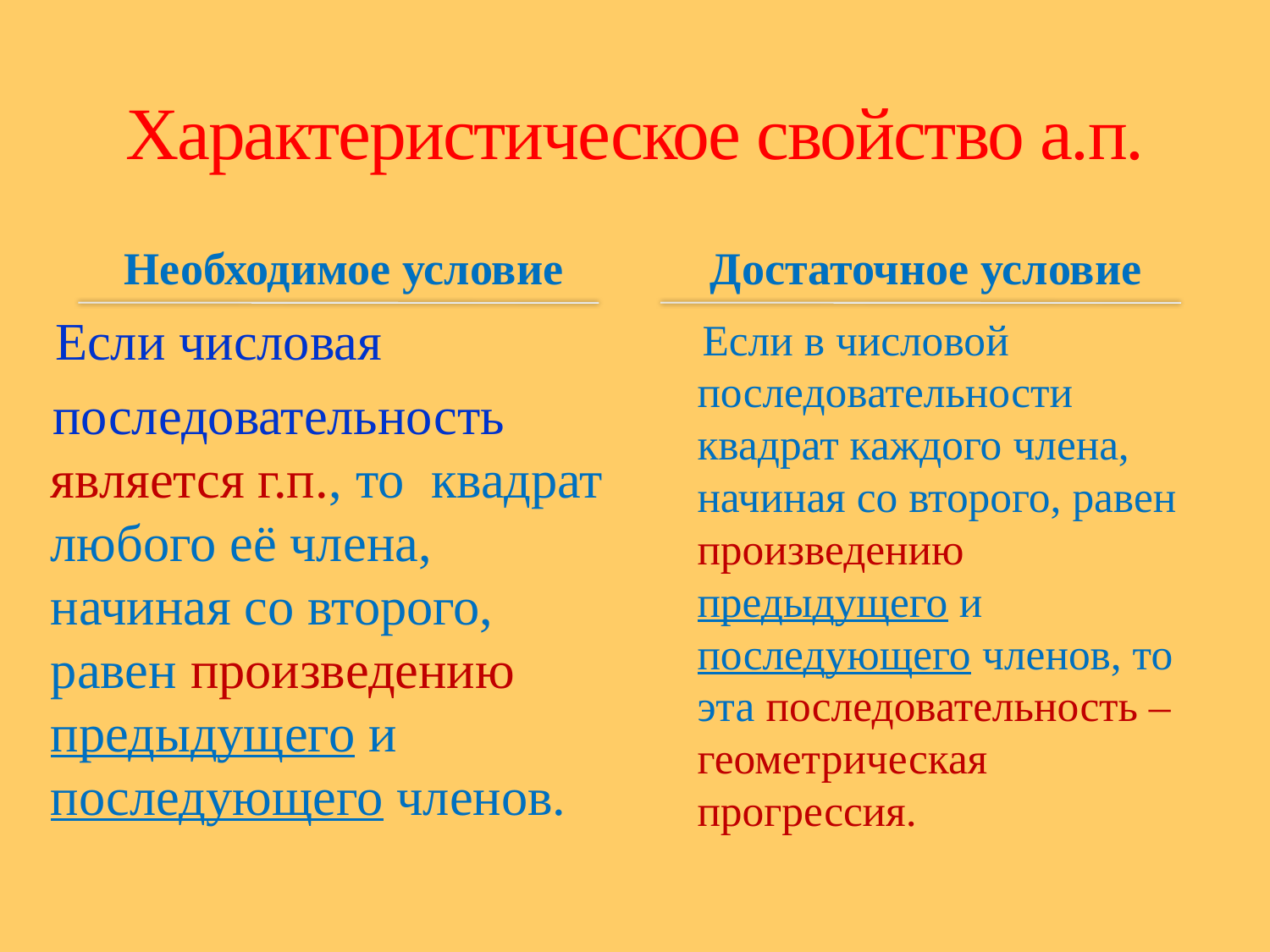

# Характеристическое свойство а.п.
Необходимое условие
Достаточное условие
   Если числовая
   последовательность является г.п., то  квадрат любого её члена, начиная со второго, равен произведению предыдущего и последующего членов.
    Если в числовой последовательности квадрат каждого члена, начиная со второго, равен произведению  предыдущего и последующего членов, то эта последовательность – геометрическая прогрессия.